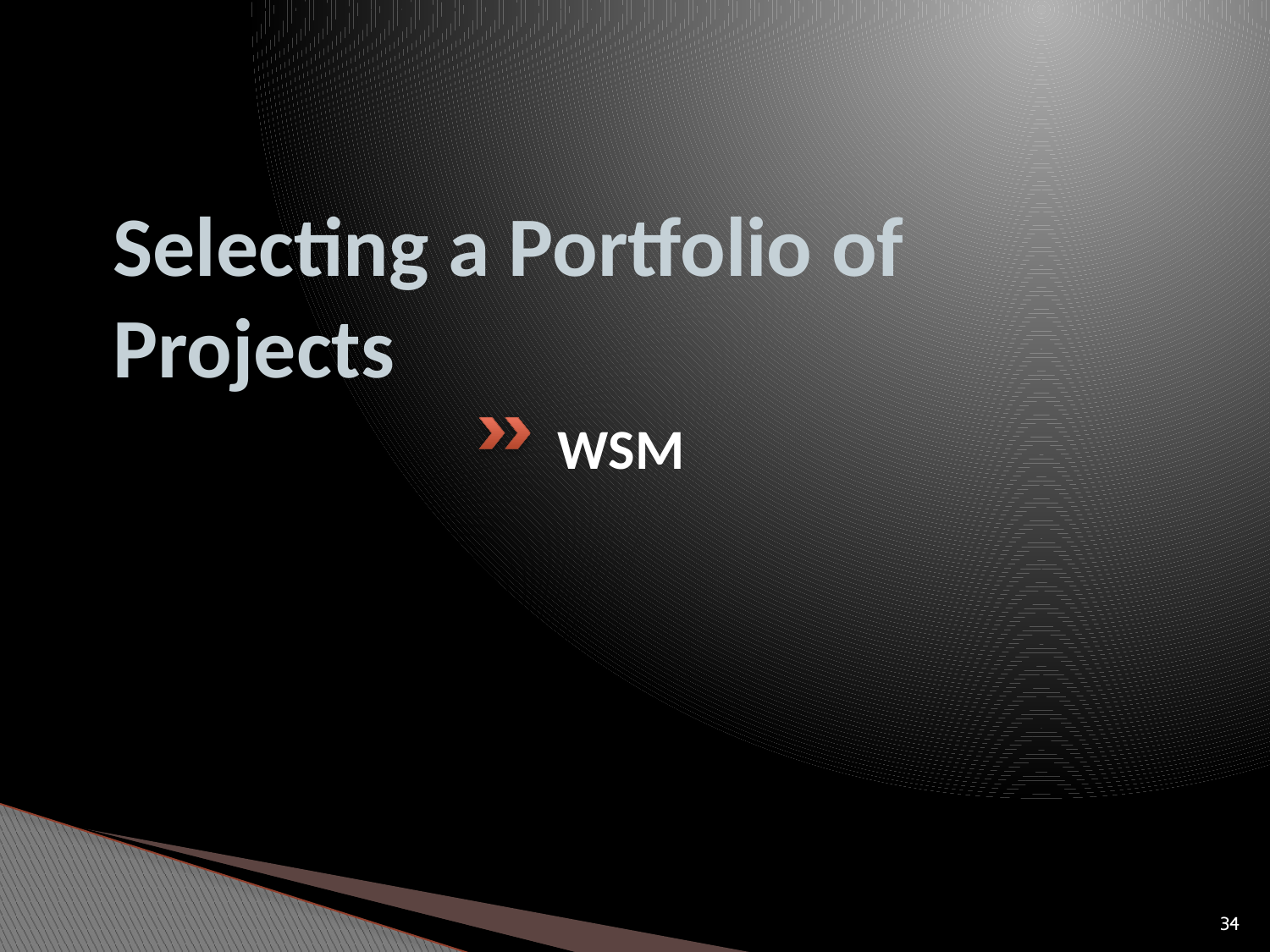

# Selecting a Portfolio of Projects
WSM
34